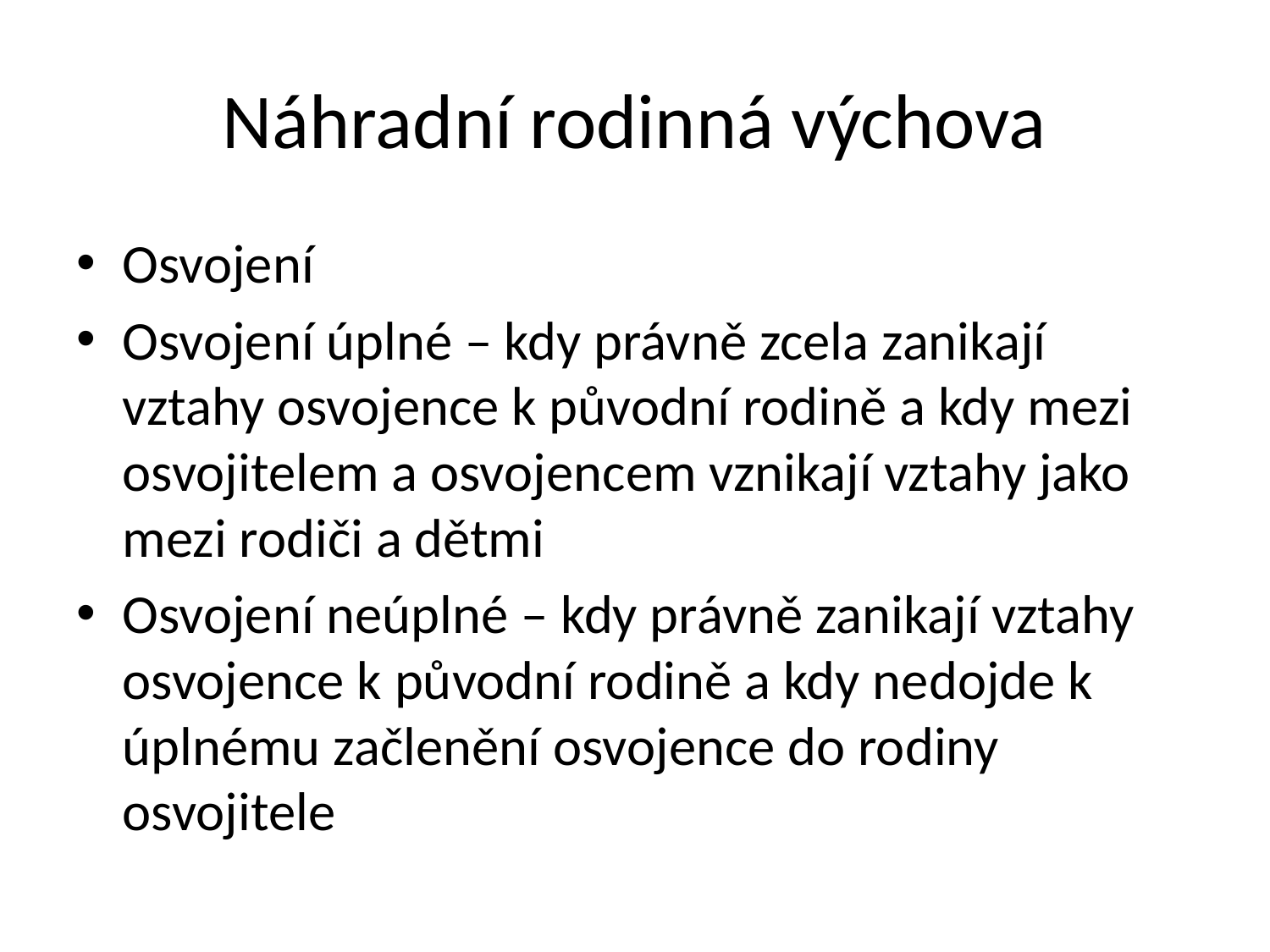

# Náhradní rodinná výchova
Osvojení
Osvojení úplné – kdy právně zcela zanikají vztahy osvojence k původní rodině a kdy mezi osvojitelem a osvojencem vznikají vztahy jako mezi rodiči a dětmi
Osvojení neúplné – kdy právně zanikají vztahy osvojence k původní rodině a kdy nedojde k úplnému začlenění osvojence do rodiny osvojitele